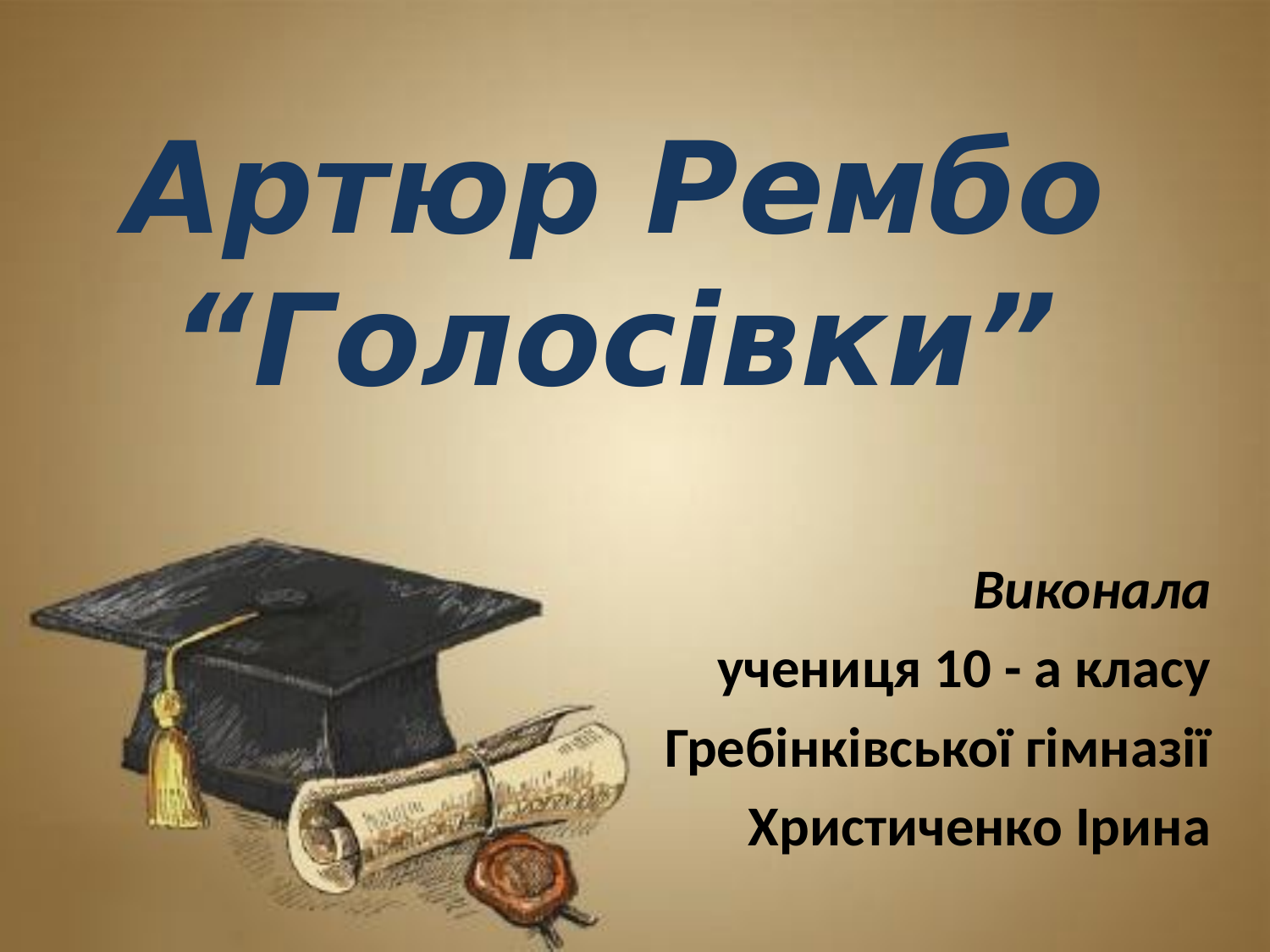

# Артюр Рембо “Голосівки”
Виконала
учениця 10 - а класу
Гребінківської гімназії
Христиченко Ірина